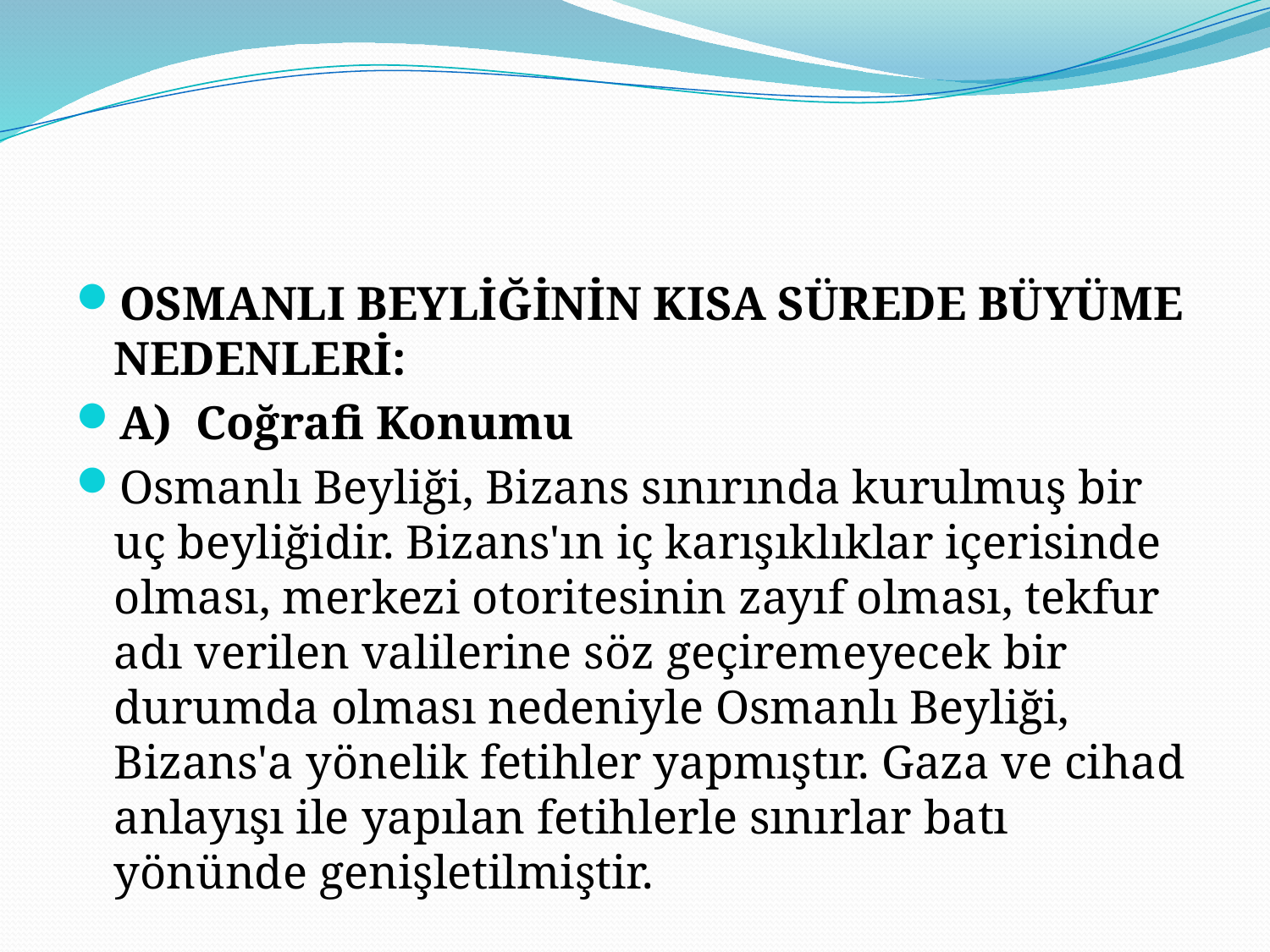

#
OSMANLI BEYLİĞİNİN KISA SÜREDE BÜYÜME NEDENLERİ:
A)  Coğrafi Konumu
Osmanlı Beyliği, Bizans sınırında kurulmuş bir uç beyliğidir. Bizans'ın iç karışıklıklar içerisinde ol­ması, merkezi otoritesinin zayıf olması, tekfur adı verilen valilerine söz geçiremeyecek bir durumda olması nedeniyle Osmanlı Beyliği, Bizans'a yönelik fetihler yapmıştır. Gaza ve cihad anlayışı ile yapılan fetihlerle sınırlar batı yönünde genişletilmiştir.